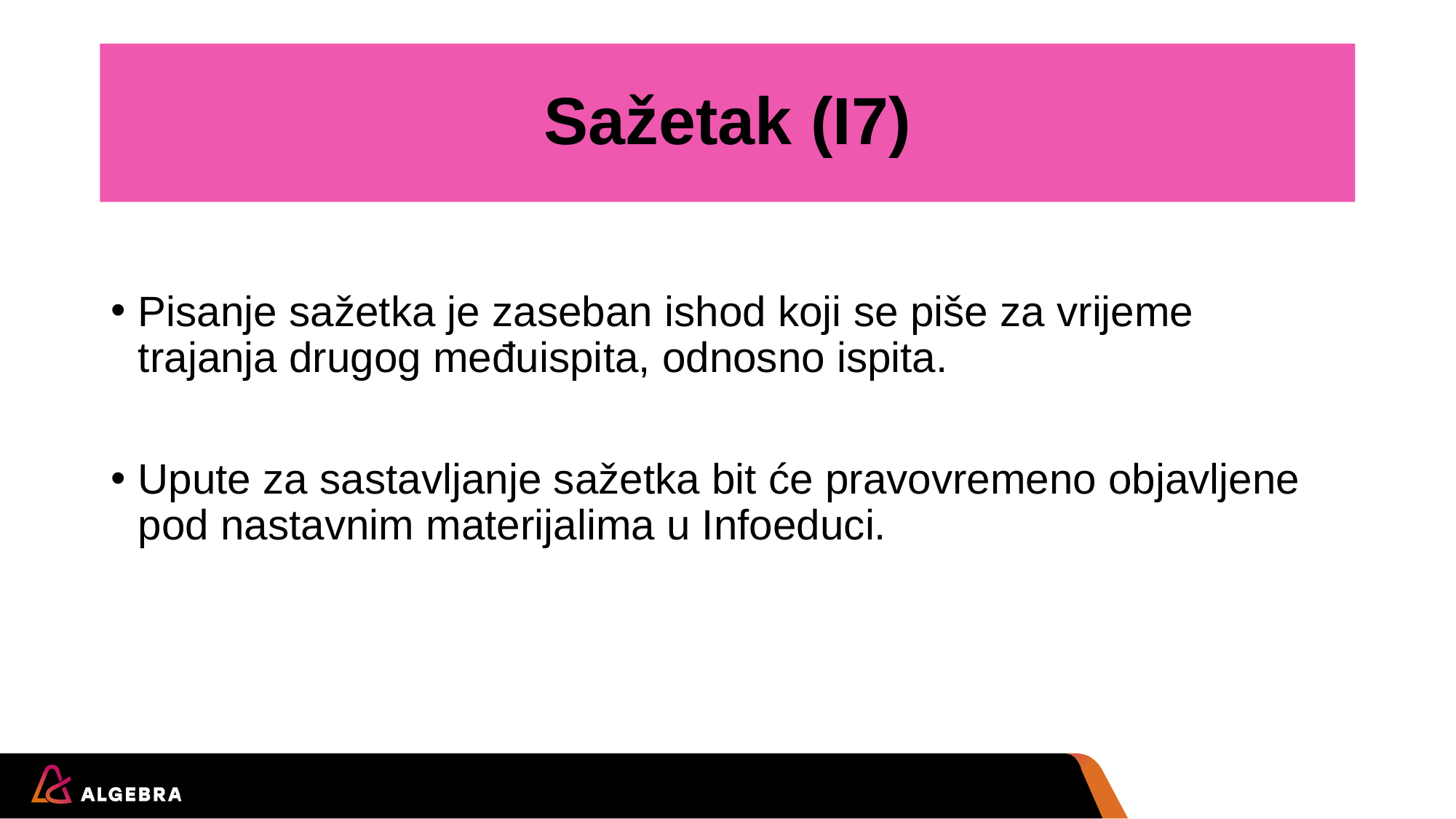

# Sažetak (I7)

Pisanje sažetka je zaseban ishod koji se piše za vrijeme trajanja drugog međuispita, odnosno ispita.

Upute za sastavljanje sažetka bit će pravovremeno objavljene pod nastavnim materijalima u Infoeduci.​